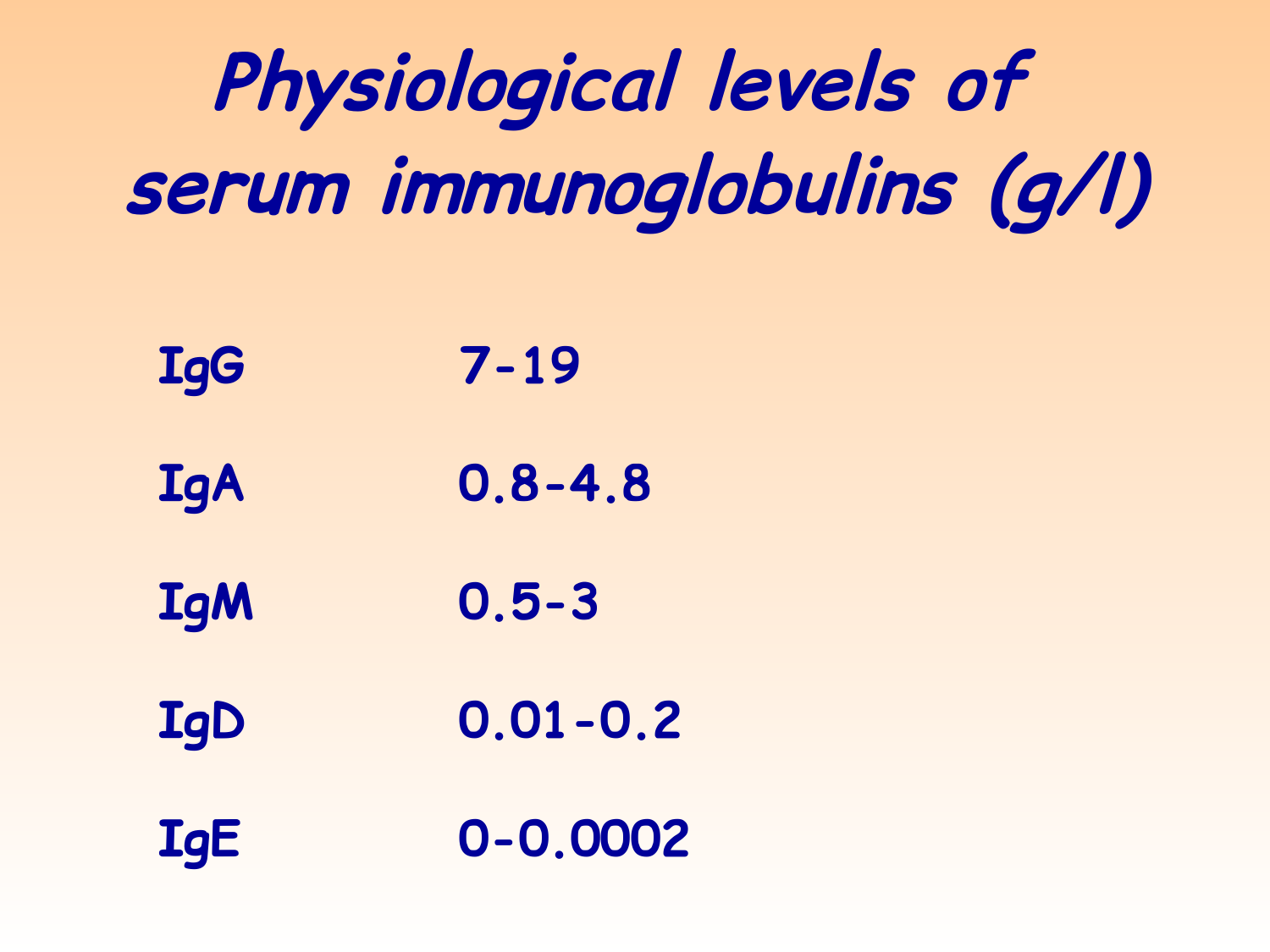

# Physiological levels of serum immunoglobulins (g/l)

IgG	      7-19

IgA		0.8-4.8

IgM		0.5-3

IgD		0.01-0.2

IgE		0-0.0002